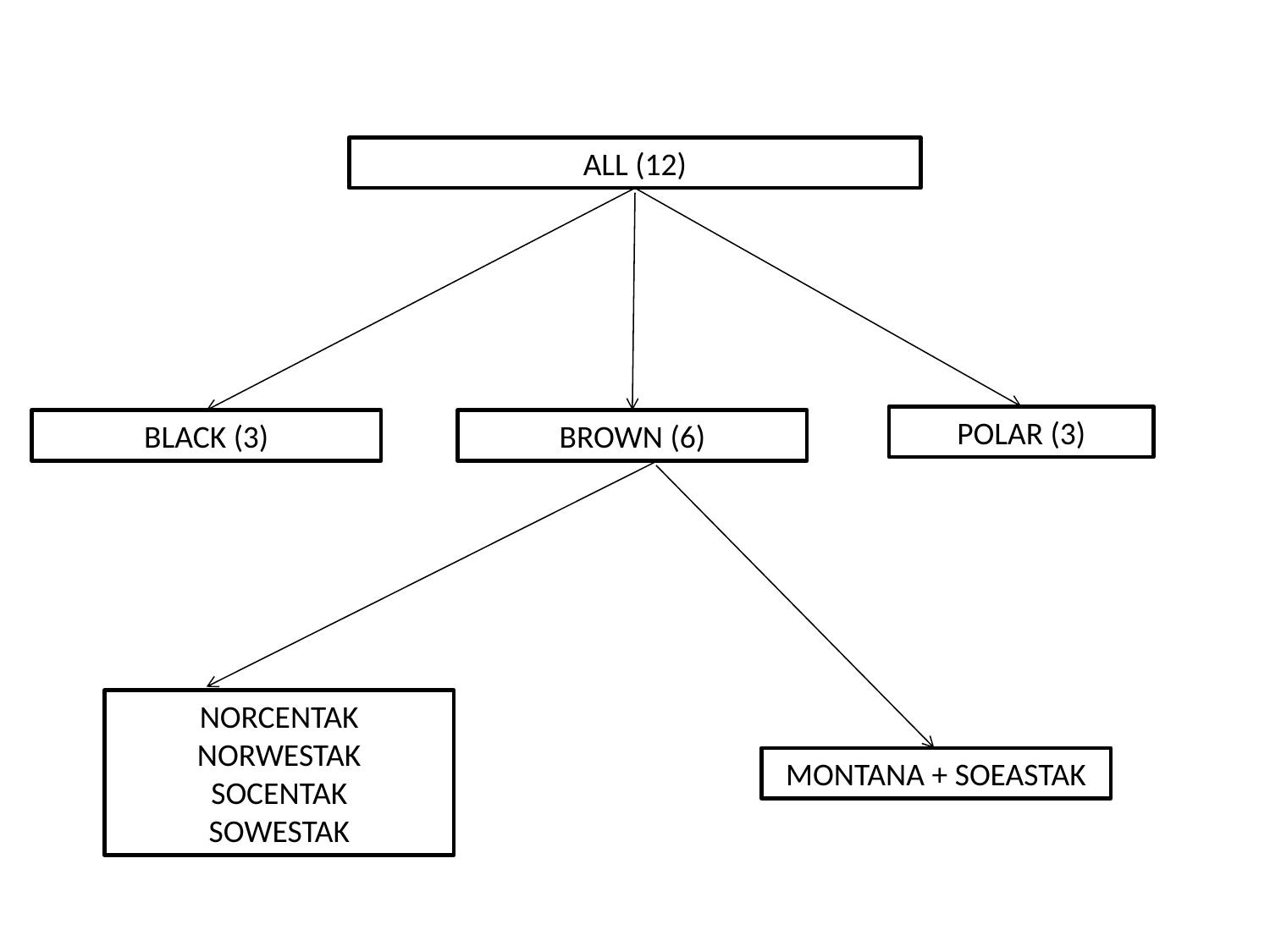

ALL (12)
POLAR (3)
BLACK (3)
BROWN (6)
NORCENTAK
NORWESTAK
SOCENTAK
SOWESTAK
MONTANA + SOEASTAK